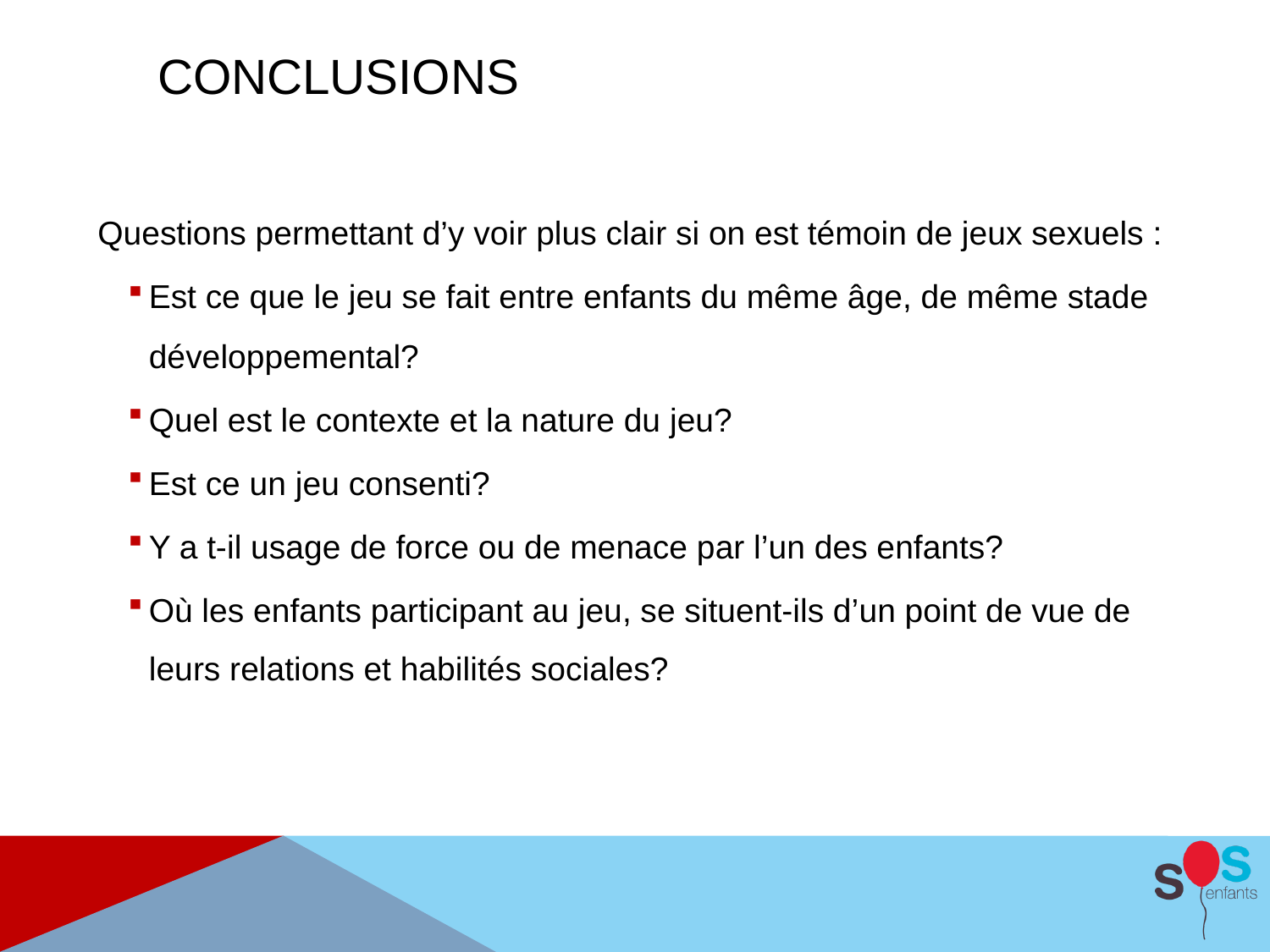

Conclusions
Questions permettant d’y voir plus clair si on est témoin de jeux sexuels :
Est ce que le jeu se fait entre enfants du même âge, de même stade développemental?
Quel est le contexte et la nature du jeu?
Est ce un jeu consenti?
Y a t-il usage de force ou de menace par l’un des enfants?
Où les enfants participant au jeu, se situent-ils d’un point de vue de leurs relations et habilités sociales?